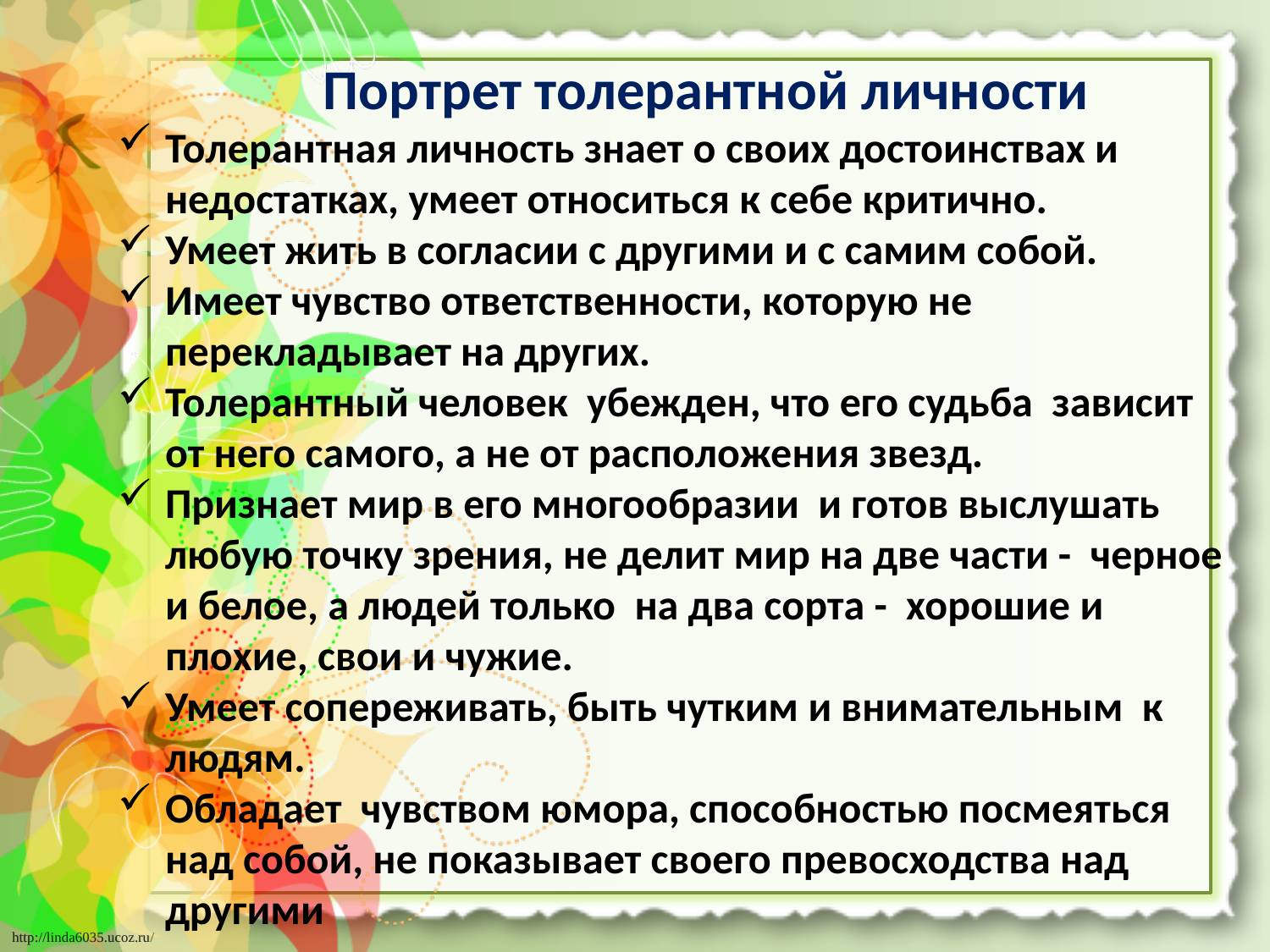

Портрет толерантной личности
Толерантная личность знает о своих достоинствах и недостатках, умеет относиться к себе критично.
Умеет жить в согласии с другими и с самим собой.
Имеет чувство ответственности, которую не перекладывает на других.
Толерантный человек  убежден, что его судьба  зависит от него самого, а не от расположения звезд.
Признает мир в его многообразии  и готов выслушать любую точку зрения, не делит мир на две части -  черное и белое, а людей только  на два сорта -  хорошие и плохие, свои и чужие.
Умеет сопереживать, быть чутким и внимательным  к людям.
Обладает  чувством юмора, способностью посмеяться над собой, не показывает своего превосходства над другими